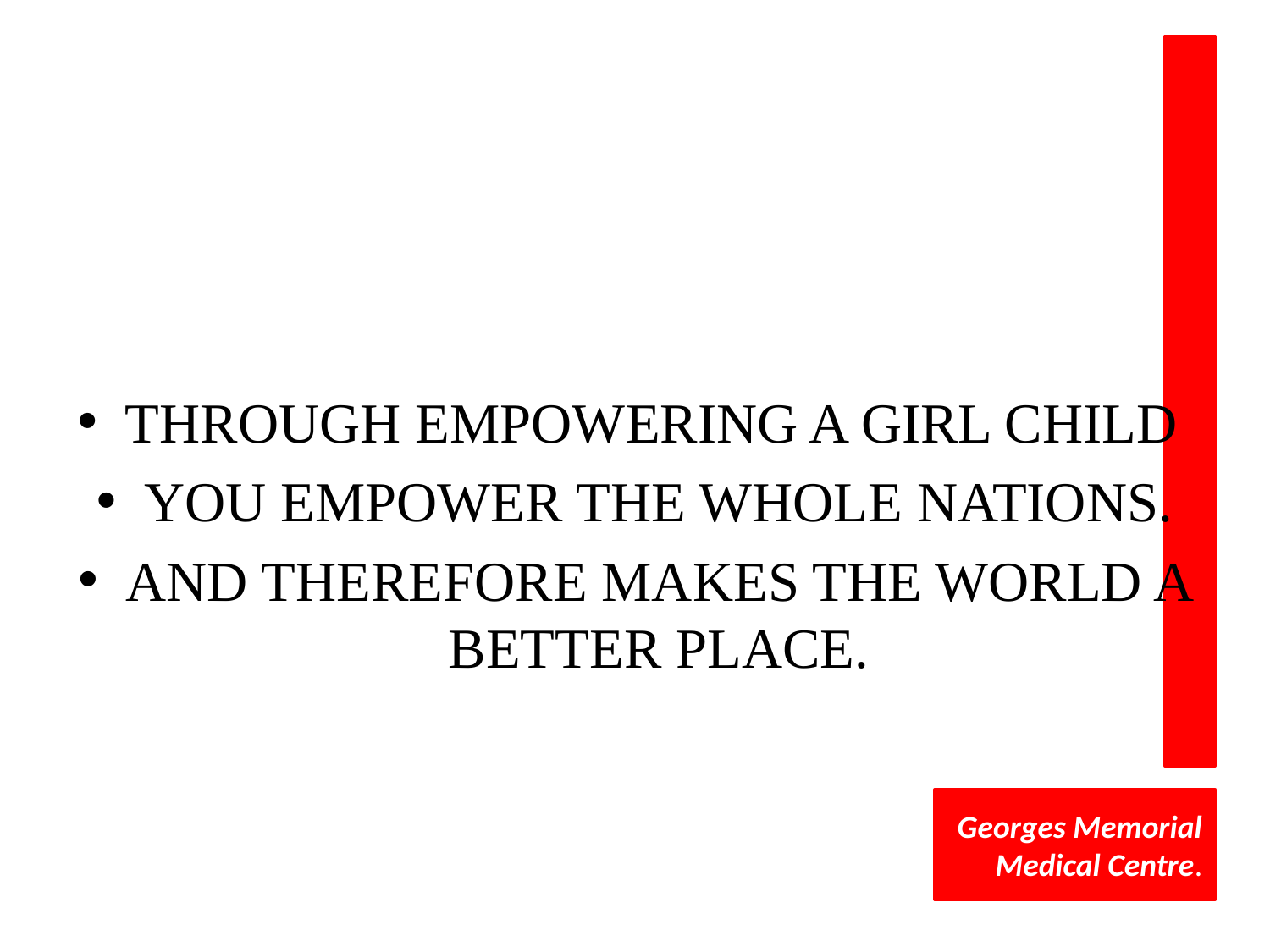

#

THROUGH EMPOWERING A GIRL CHILD
YOU EMPOWER THE WHOLE NATIONS.
AND THEREFORE MAKES THE WORLD A BETTER PLACE.